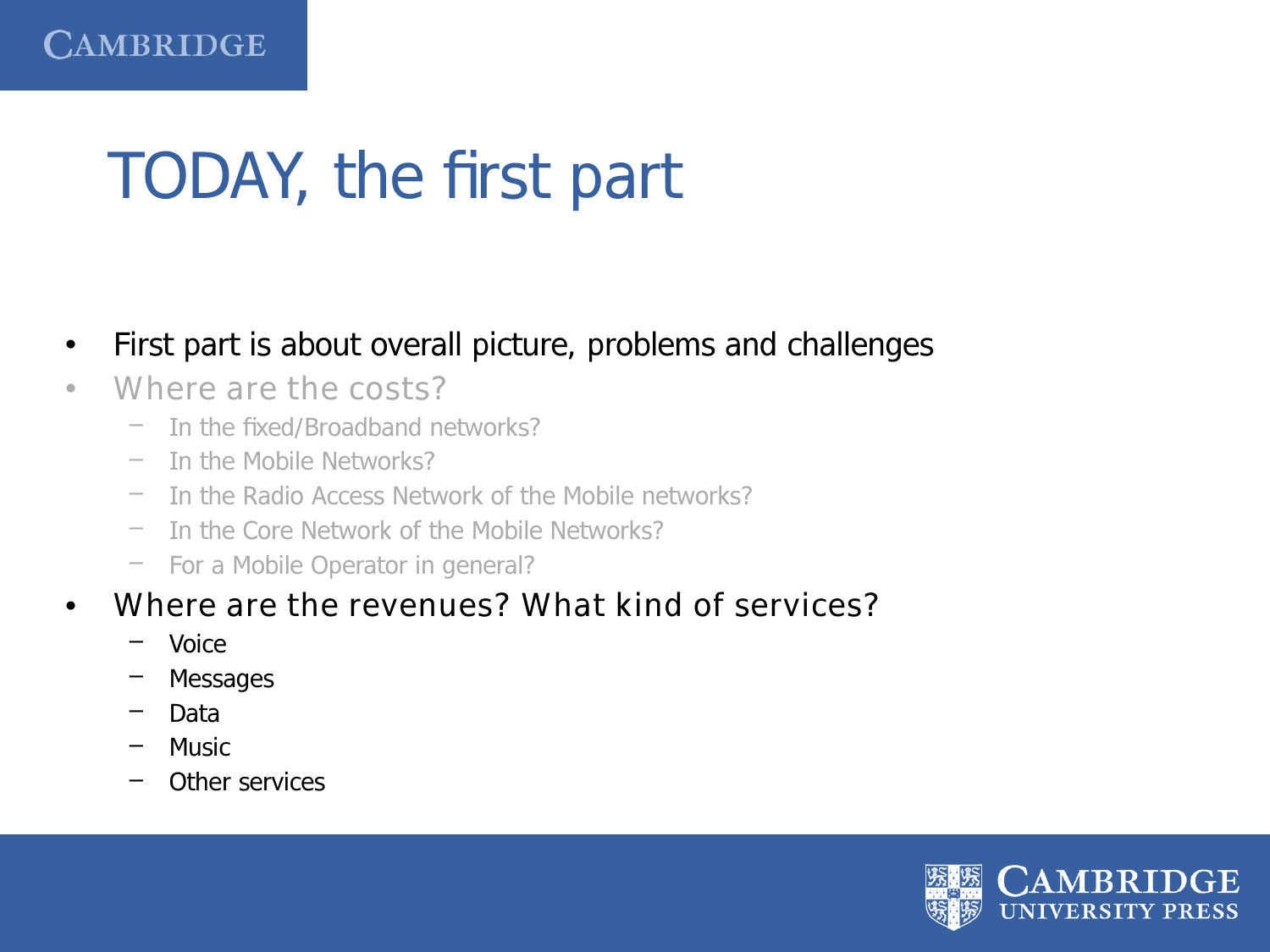

# TODAY, the first part
First part is about overall picture, problems and challenges
Where are the costs?
In the fixed/Broadband networks?
In the Mobile Networks?
In the Radio Access Network of the Mobile networks?
In the Core Network of the Mobile Networks?
For a Mobile Operator in general?
Where are the revenues? What kind of services?
Voice
Messages
Data
Music
Other services